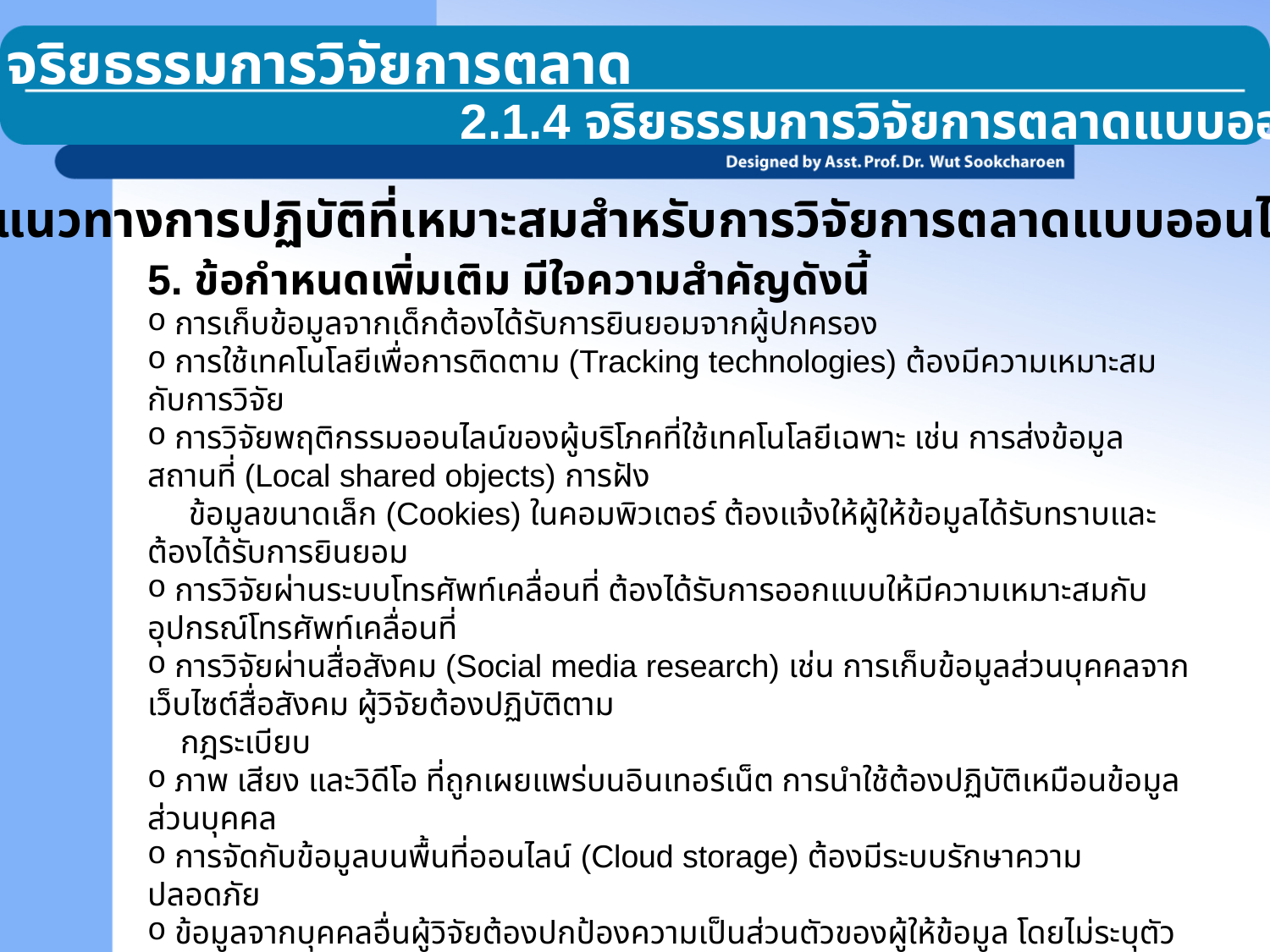

2.1 จริยธรรมการวิจัยการตลาด
2.1.4 จริยธรรมการวิจัยการตลาดแบบออนไลน์
สรุปแนวทางการปฏิบัติที่เหมาะสมสำหรับการวิจัยการตลาดแบบออนไลน์
5. ข้อกำหนดเพิ่มเติม มีใจความสำคัญดังนี้
 การเก็บข้อมูลจากเด็กต้องได้รับการยินยอมจากผู้ปกครอง
 การใช้เทคโนโลยีเพื่อการติดตาม (Tracking technologies) ต้องมีความเหมาะสมกับการวิจัย
 การวิจัยพฤติกรรมออนไลน์ของผู้บริโภคที่ใช้เทคโนโลยีเฉพาะ เช่น การส่งข้อมูลสถานที่ (Local shared objects) การฝัง
     ข้อมูลขนาดเล็ก (Cookies) ในคอมพิวเตอร์ ต้องแจ้งให้ผู้ให้ข้อมูลได้รับทราบและต้องได้รับการยินยอม
 การวิจัยผ่านระบบโทรศัพท์เคลื่อนที่ ต้องได้รับการออกแบบให้มีความเหมาะสมกับอุปกรณ์โทรศัพท์เคลื่อนที่
 การวิจัยผ่านสื่อสังคม (Social media research) เช่น การเก็บข้อมูลส่วนบุคคลจากเว็บไซต์สื่อสังคม ผู้วิจัยต้องปฏิบัติตาม
    กฎระเบียบ
 ภาพ เสียง และวิดีโอ ที่ถูกเผยแพร่บนอินเทอร์เน็ต การนำใช้ต้องปฏิบัติเหมือนข้อมูลส่วนบุคคล
 การจัดกับข้อมูลบนพื้นที่ออนไลน์ (Cloud storage) ต้องมีระบบรักษาความปลอดภัย
 ข้อมูลจากบุคคลอื่นผู้วิจัยต้องปกป้องความเป็นส่วนตัวของผู้ให้ข้อมูล โดยไม่ระบุตัวตน (Anonymisation) เช่น การลบหรือ
    ดัดแปลงข้อมูลที่ระบุตัวตน เช่น ชื่อ หรือการไม่แสดงใบหน้า หรือการใช้หมายเลขหรือชื่อสมมติ (Pseudonymisation) แทน
 ผู้วิจัยต้องพิจารณาความเหมาะสมในการเลือกใช้การระบุตัวตนของผู้ให้ข้อมูล (Participant identifiers) ทั้งแบบคงที่ (Static)
     และแบบเปลี่ยนแปลง (Dynamic)
 การเก็บข้อมูลจากงานวิจัยหนึ่งอาจได้ข้อมูลที่สามารถนำไปใช้กับงานวิจัยอื่น (Paradata) การใช้ข้อมูลในลักษณะนี้ผู้วิจัย
     ต้องได้รับการยินยอมให้ใช้ข้อมูลผู้วิจัยต้องคำนึงถึงการปฏิบัติที่ไม่สามารถยอมรับได้ เช่น การติดตั้งโปรแกรมโดยไม่ได้
     รับการยินยอม